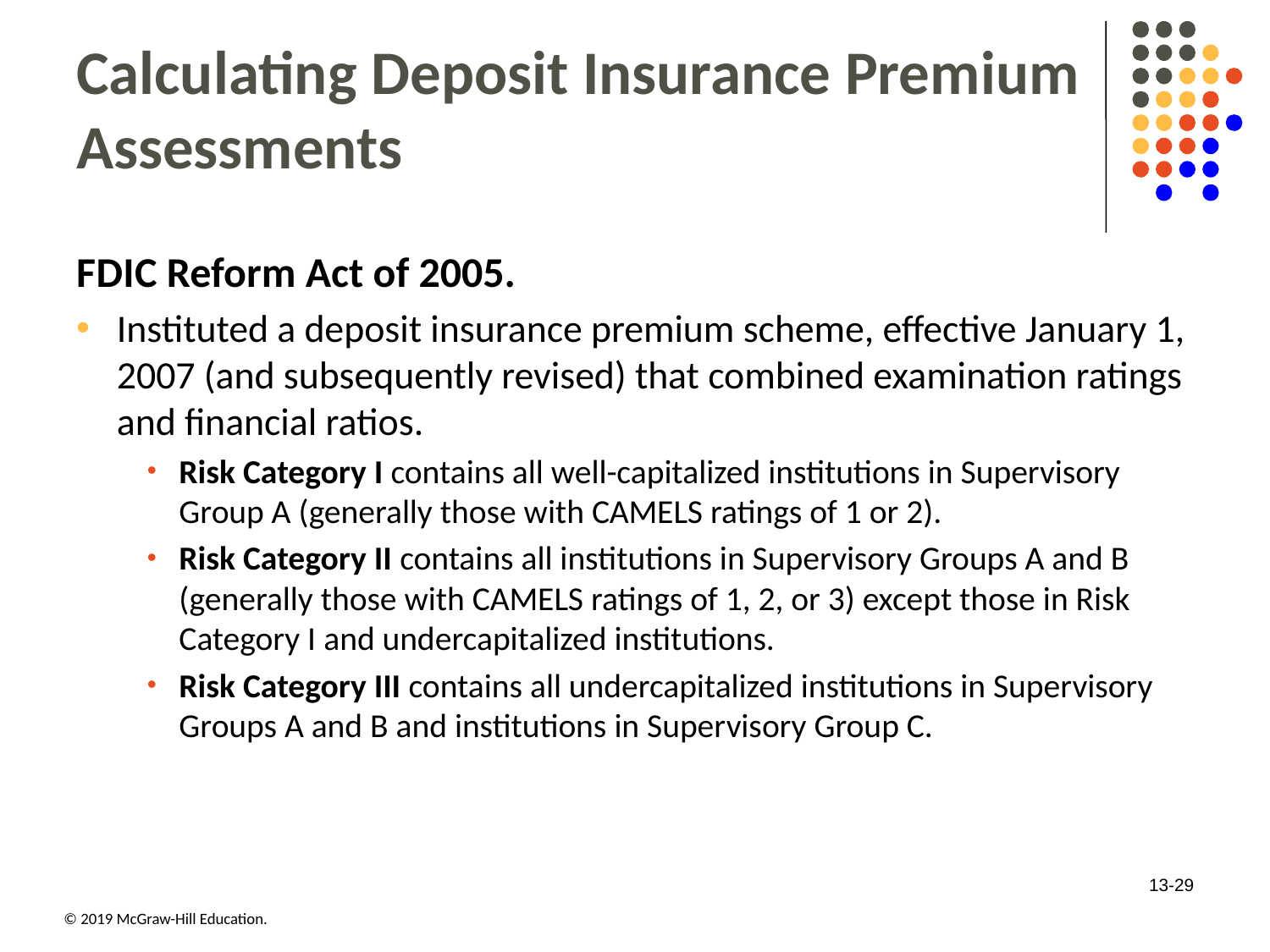

# Calculating Deposit Insurance Premium Assessments
F D I C Reform Act of 2005.
Instituted a deposit insurance premium scheme, effective January 1, 2007 (and subsequently revised) that combined examination ratings and financial ratios.
Risk Category I contains all well-capitalized institutions in Supervisory Group A (generally those with CAMELS ratings of 1 or 2).
Risk Category II contains all institutions in Supervisory Groups A and B (generally those with CAMELS ratings of 1, 2, or 3) except those in Risk Category I and undercapitalized institutions.
Risk Category III contains all undercapitalized institutions in Supervisory Groups A and B and institutions in Supervisory Group C.
13-29